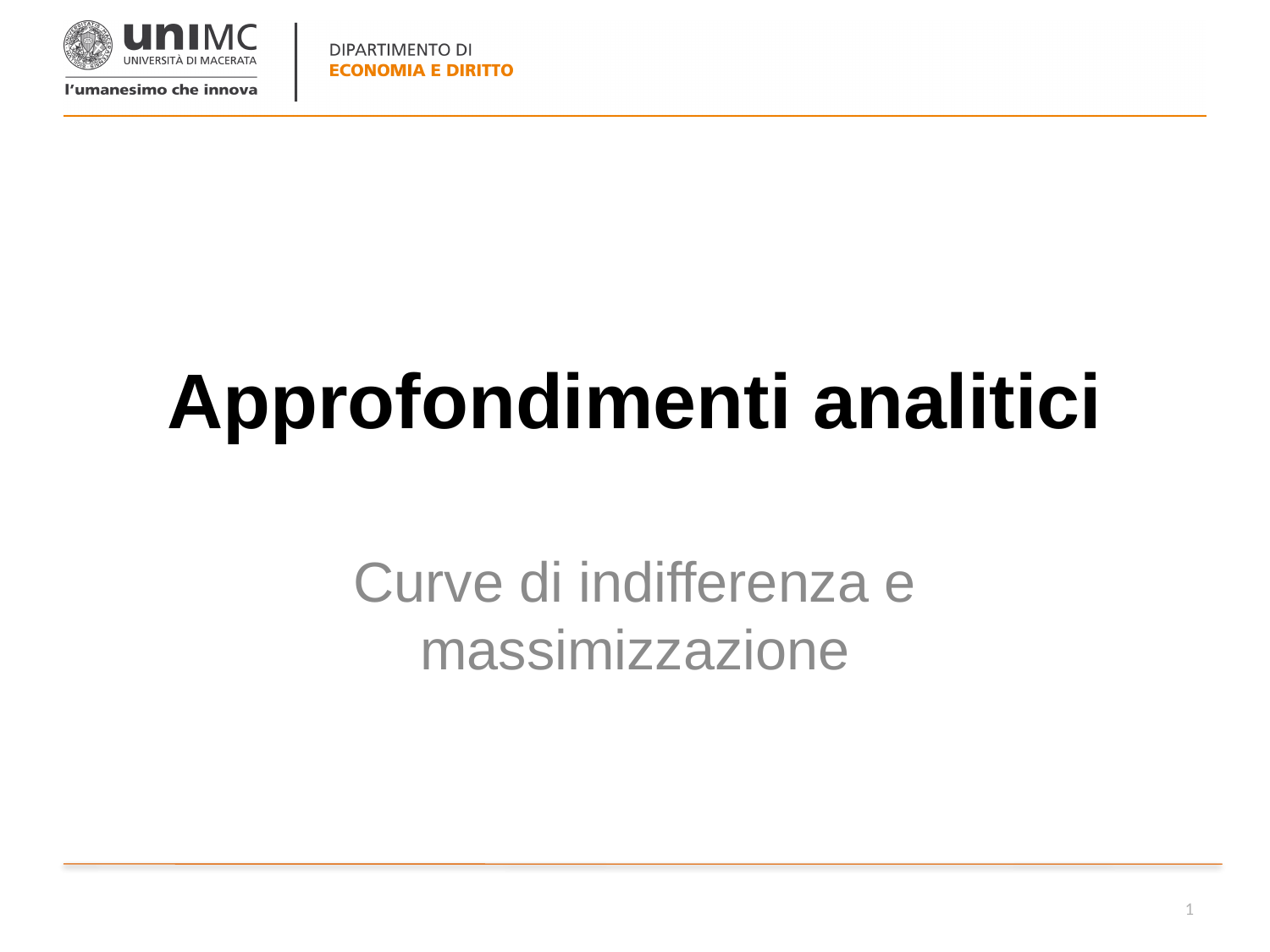

1
# Approfondimenti analitici
Curve di indifferenza e massimizzazione